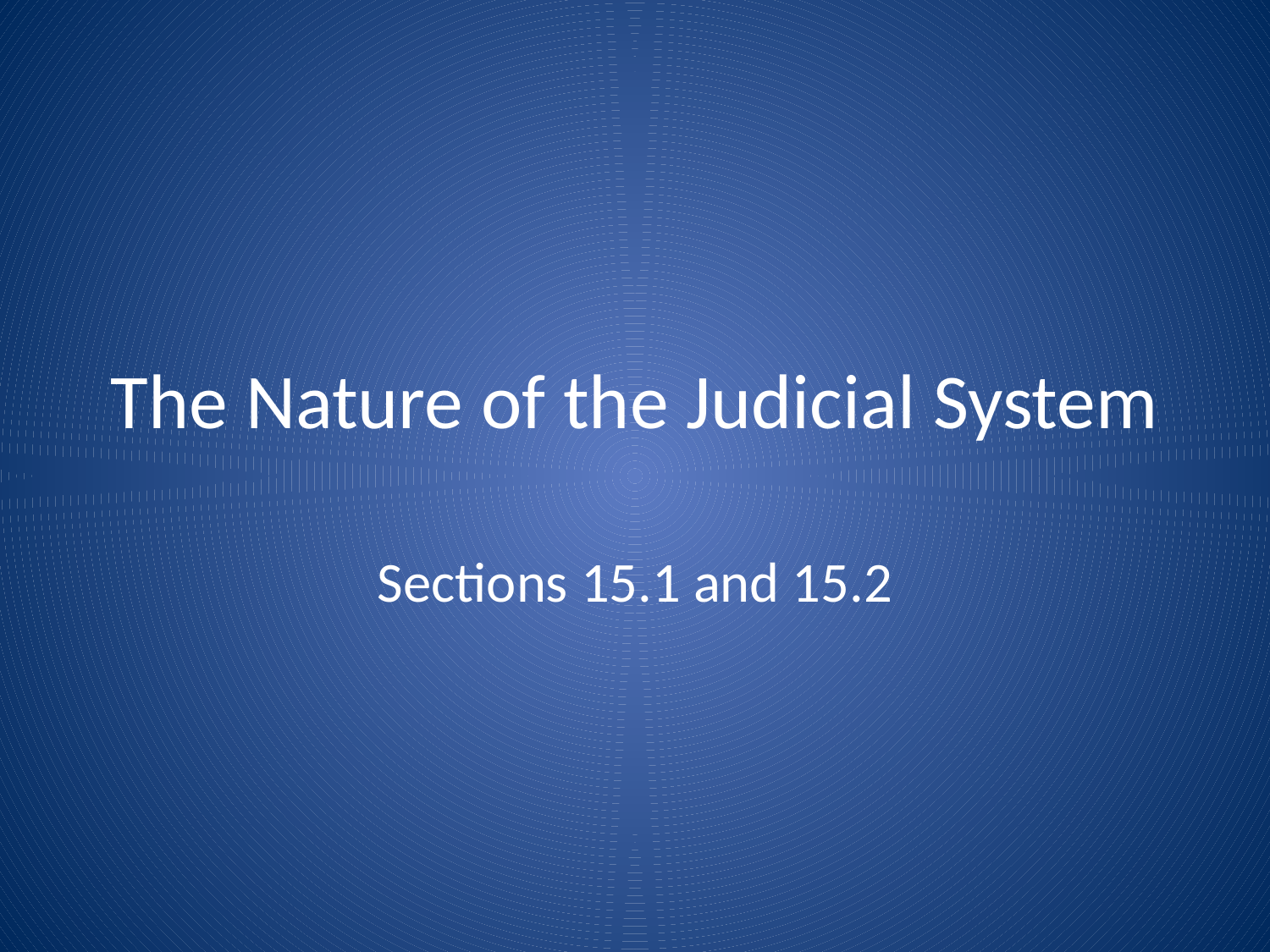

# The Nature of the Judicial System
Sections 15.1 and 15.2